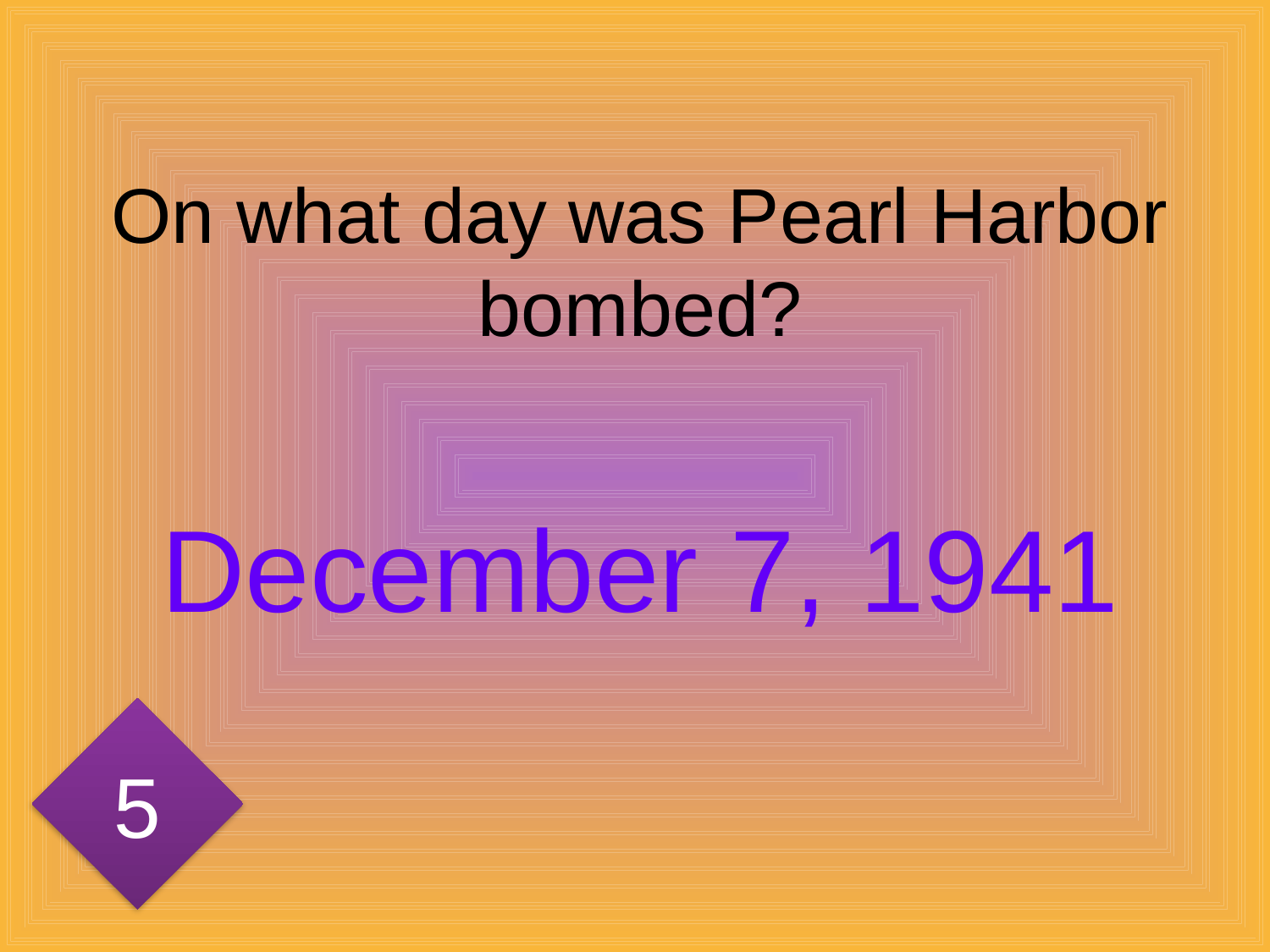

# On what day was Pearl Harbor bombed?
December 7, 1941
5